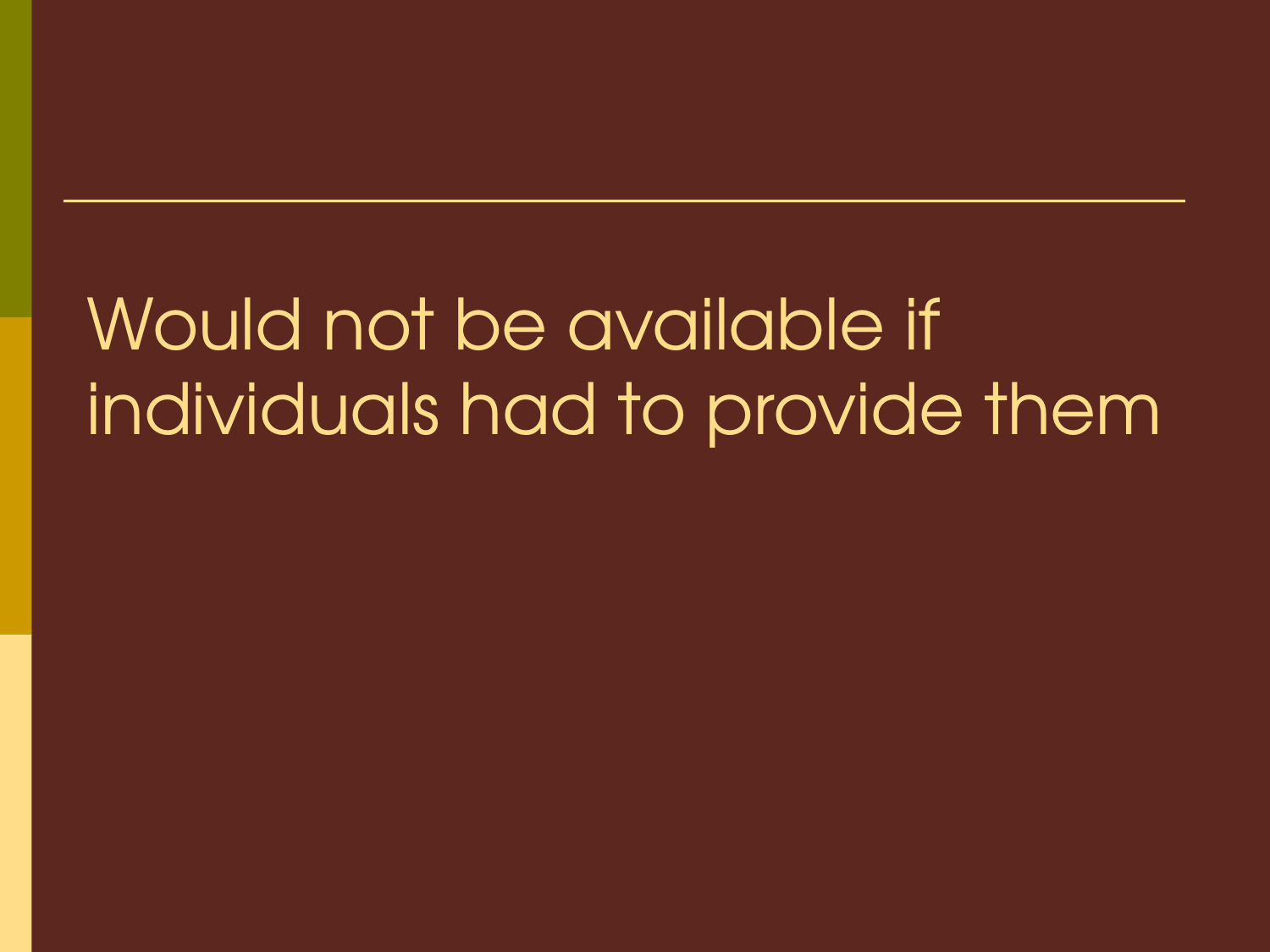

# Would not be available if individuals had to provide them